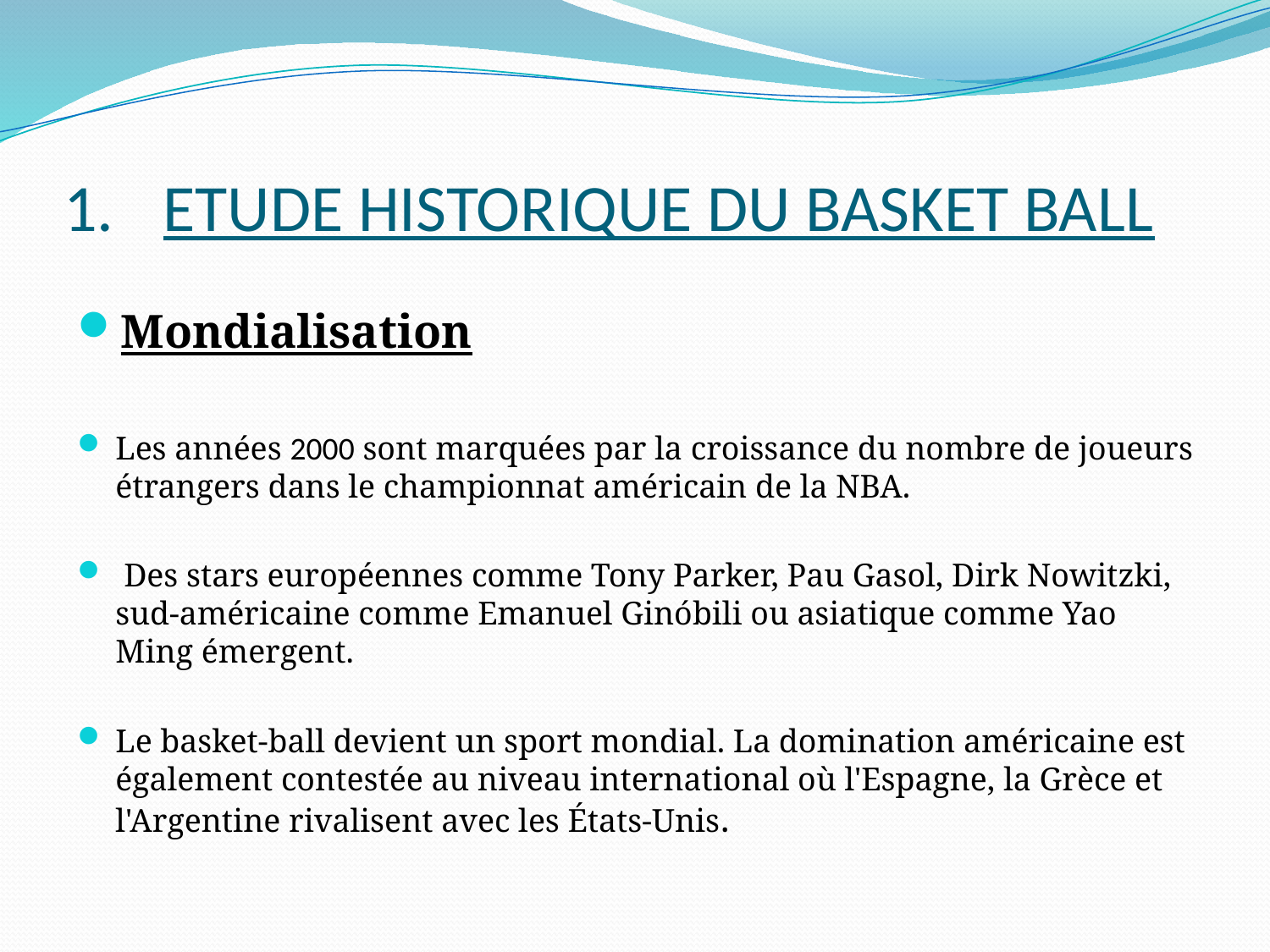

# ETUDE HISTORIQUE DU BASKET BALL
Mondialisation

Les années 2000 sont marquées par la croissance du nombre de joueurs étrangers dans le championnat américain de la NBA.

 Des stars européennes comme Tony Parker, Pau Gasol, Dirk Nowitzki, sud-américaine comme Emanuel Ginóbili ou asiatique comme Yao Ming émergent.

Le basket-ball devient un sport mondial. La domination américaine est également contestée au niveau international où l'Espagne, la Grèce et l'Argentine rivalisent avec les États-Unis.